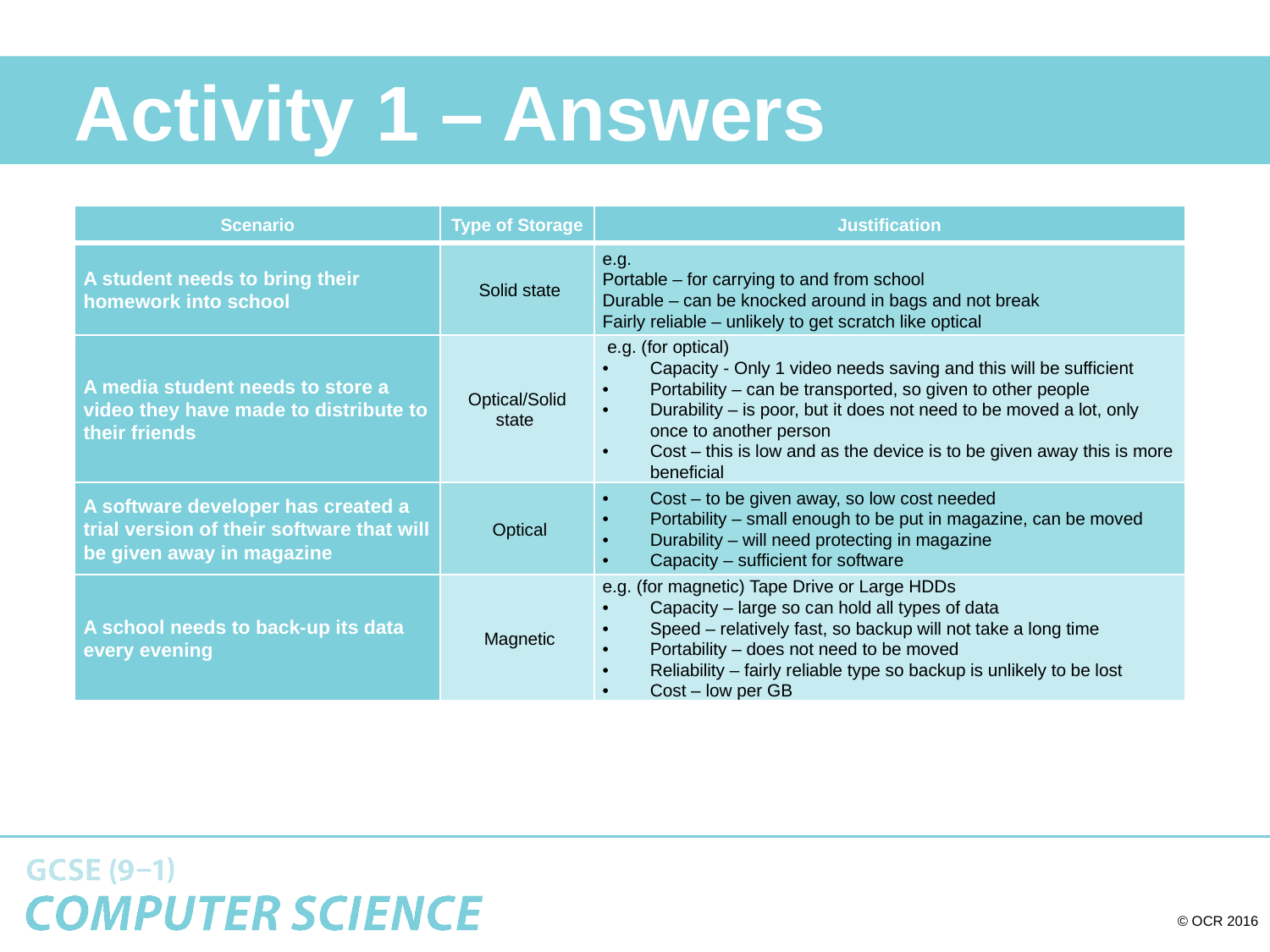

# Activity 1 – Answers
| Scenario | Type of Storage | Justification |
| --- | --- | --- |
| A student needs to bring their homework into school | Solid state | e.g. Portable – for carrying to and from school Durable – can be knocked around in bags and not break Fairly reliable – unlikely to get scratch like optical |
| A media student needs to store a video they have made to distribute to their friends | Optical/Solid state | e.g. (for optical) Capacity - Only 1 video needs saving and this will be sufficient Portability – can be transported, so given to other people Durability – is poor, but it does not need to be moved a lot, only once to another person Cost – this is low and as the device is to be given away this is more beneficial |
| A software developer has created a trial version of their software that will be given away in magazine | Optical | Cost – to be given away, so low cost needed Portability – small enough to be put in magazine, can be moved Durability – will need protecting in magazine Capacity – sufficient for software |
| A school needs to back-up its data every evening | Magnetic | e.g. (for magnetic) Tape Drive or Large HDDs Capacity – large so can hold all types of data Speed – relatively fast, so backup will not take a long time Portability – does not need to be moved Reliability – fairly reliable type so backup is unlikely to be lost Cost – low per GB |